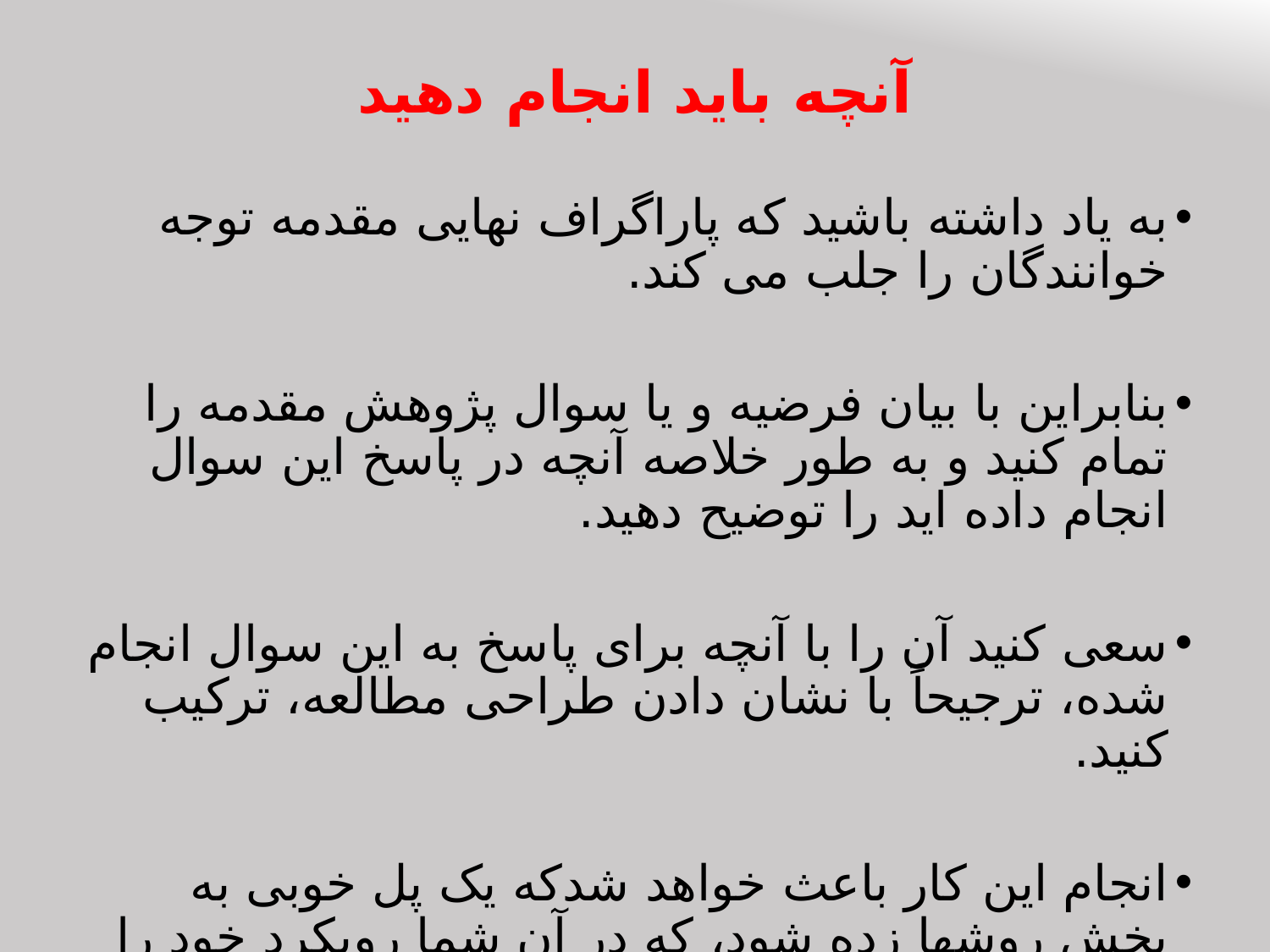

# آنچه باید انجام دهید
به یاد داشته باشید که پاراگراف نهایی مقدمه توجه خوانندگان را جلب می کند.

بنابراین با بیان فرضیه و یا سوال پژوهش مقدمه را تمام کنید و به طور خلاصه آنچه در پاسخ این سوال انجام داده اید را توضیح دهید.

سعی کنید آن را با آنچه برای پاسخ به این سوال انجام شده، ترجیحاً با نشان دادن طراحی مطالعه، ترکیب کنید.

انجام این کار باعث خواهد شدکه یک پل خوبی به بخش روش‎ها زده شود، که در آن شما رویکرد خود را با جزئیات توضیح می دهید.